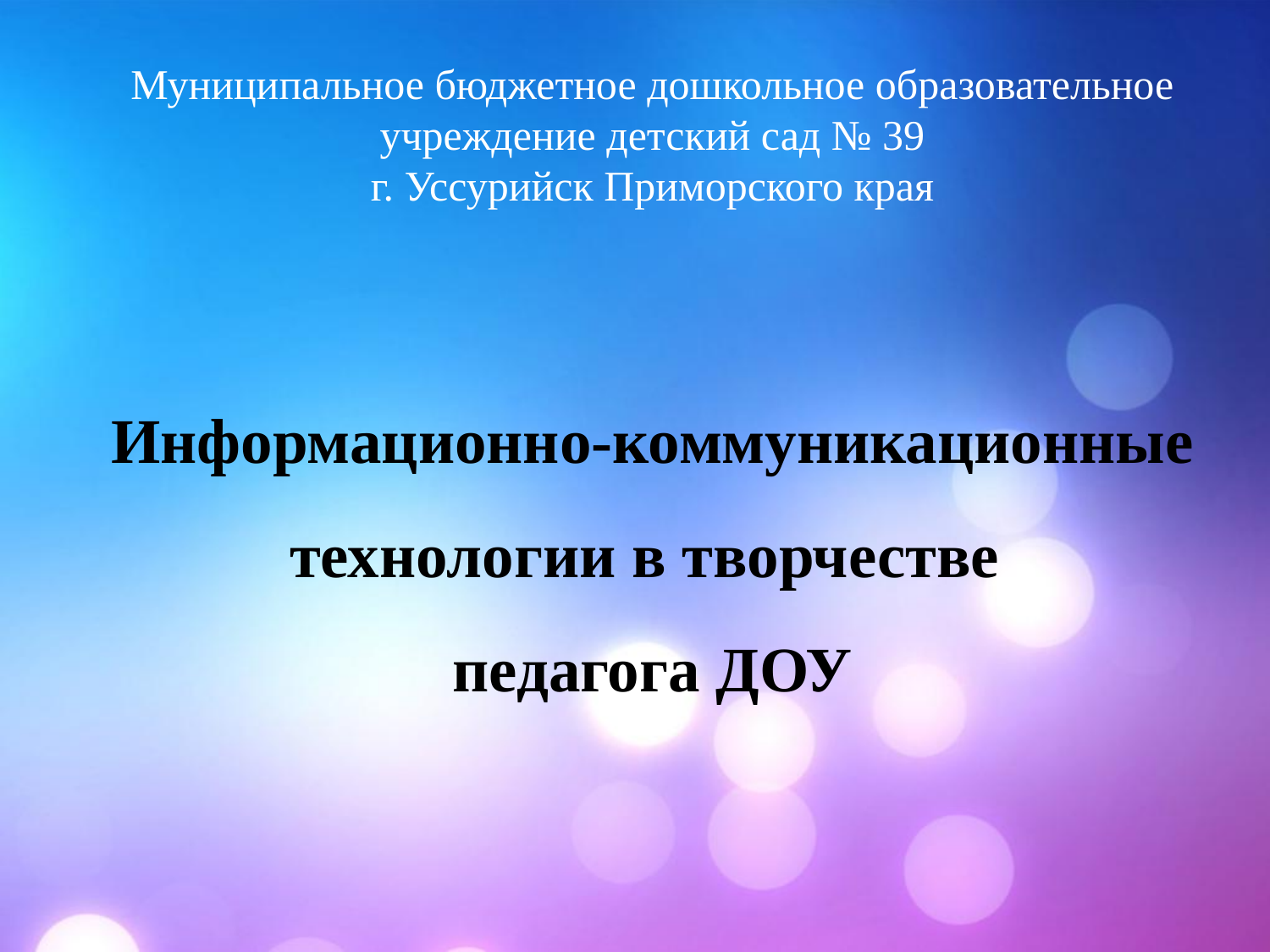

Муниципальное бюджетное дошкольное образовательное учреждение детский сад № 39
г. Уссурийск Приморского края

Информационно-коммуникационные технологии в творчестве
педагога ДОУ